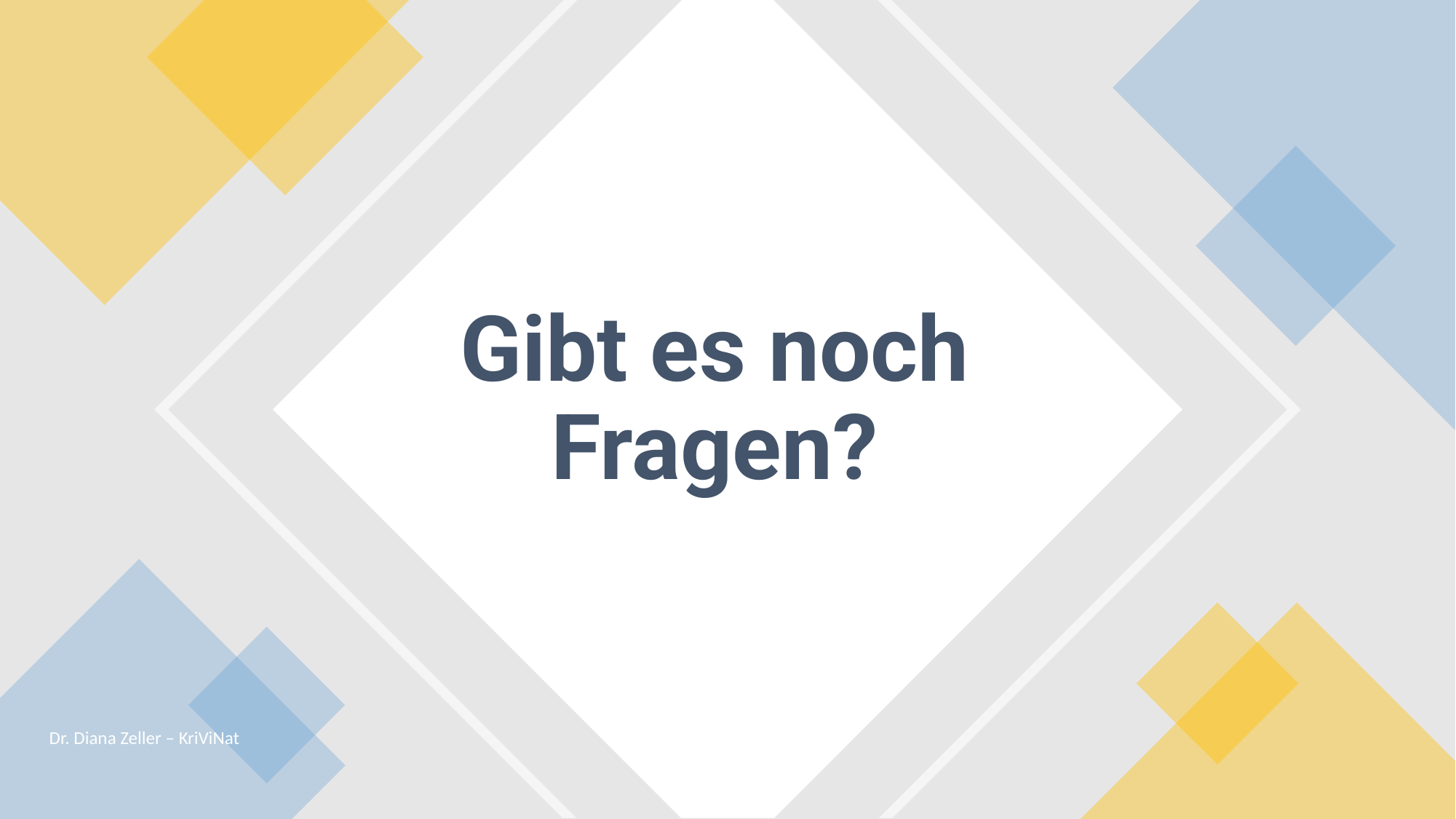

Gibt es noch Fragen?

Dr. Diana Zeller – KriViNat